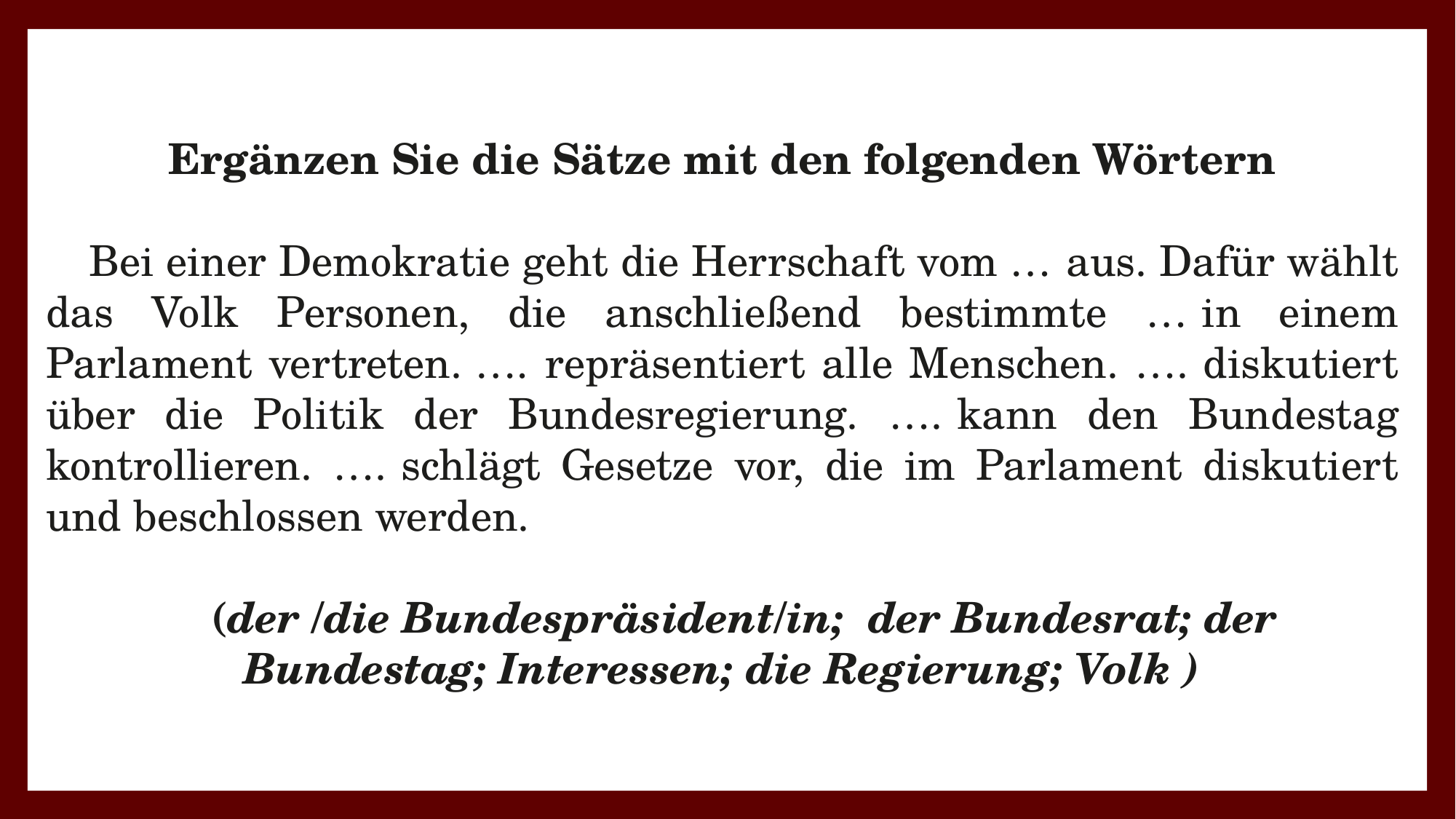

Ergänzen Sie die Sätze mit den folgenden Wörtern

Bei einer Demokratie geht die Herrschaft vom … aus. Dafür wählt das Volk Personen, die anschließend bestimmte … in einem Parlament vertreten. …. repräsentiert alle Menschen. …. diskutiert über die Politik der Bundesregierung. …. kann den Bundestag kontrollieren. …. schlägt Gesetze vor, die im Parlament diskutiert und beschlossen werden.

(der /die Bundespräsident/in;  der Bundesrat; der Bundestag; Interessen; die Regierung; Volk )